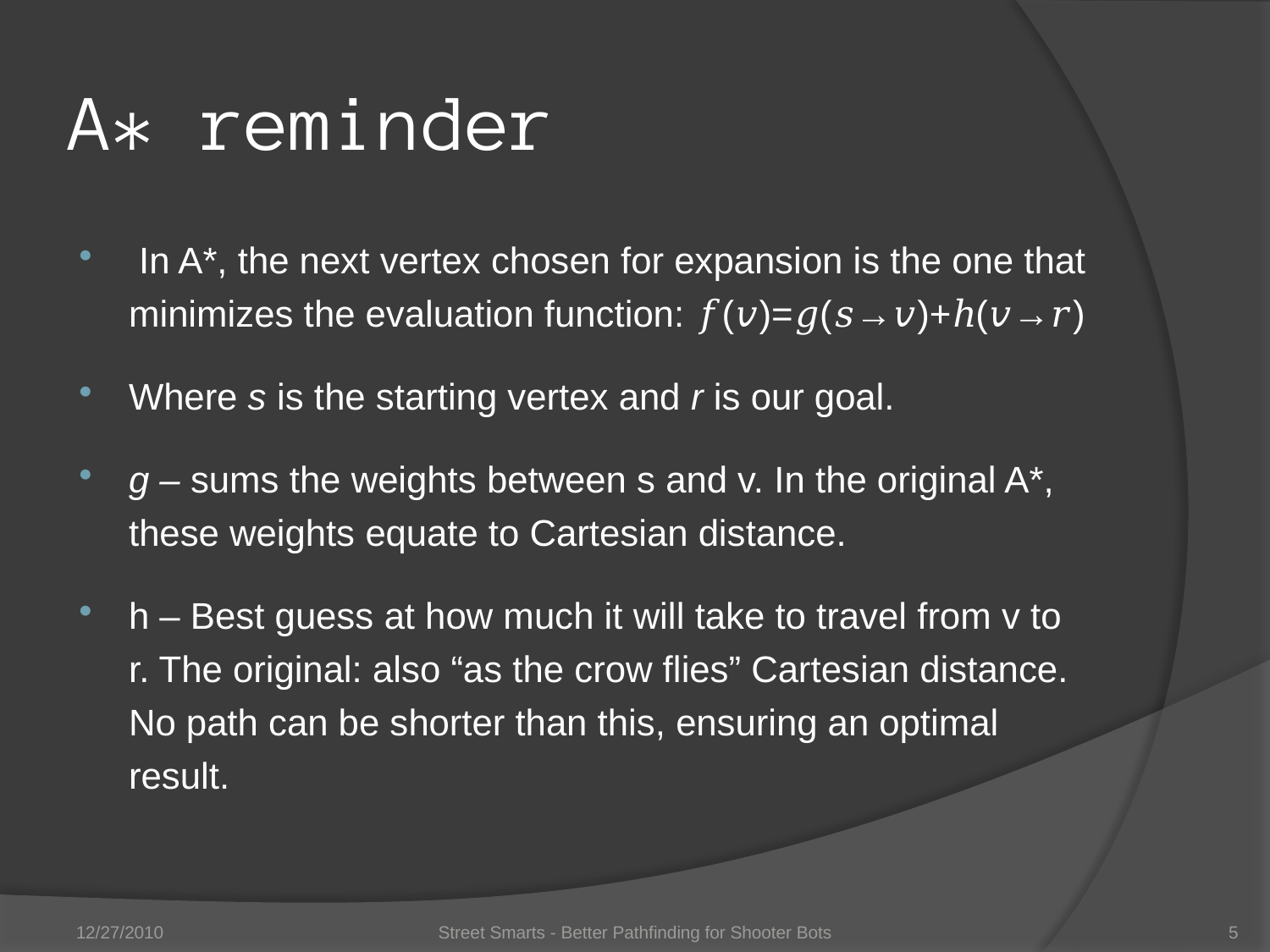

# A* reminder
 In A*, the next vertex chosen for expansion is the one that minimizes the evaluation function: 𝑓(𝑣)=𝑔(𝑠→𝑣)+ℎ(𝑣→𝑟)
Where s is the starting vertex and r is our goal.
g – sums the weights between s and v. In the original A*, these weights equate to Cartesian distance.
h – Best guess at how much it will take to travel from v to r. The original: also “as the crow flies” Cartesian distance. No path can be shorter than this, ensuring an optimal result.
12/27/2010
Street Smarts - Better Pathfinding for Shooter Bots
5